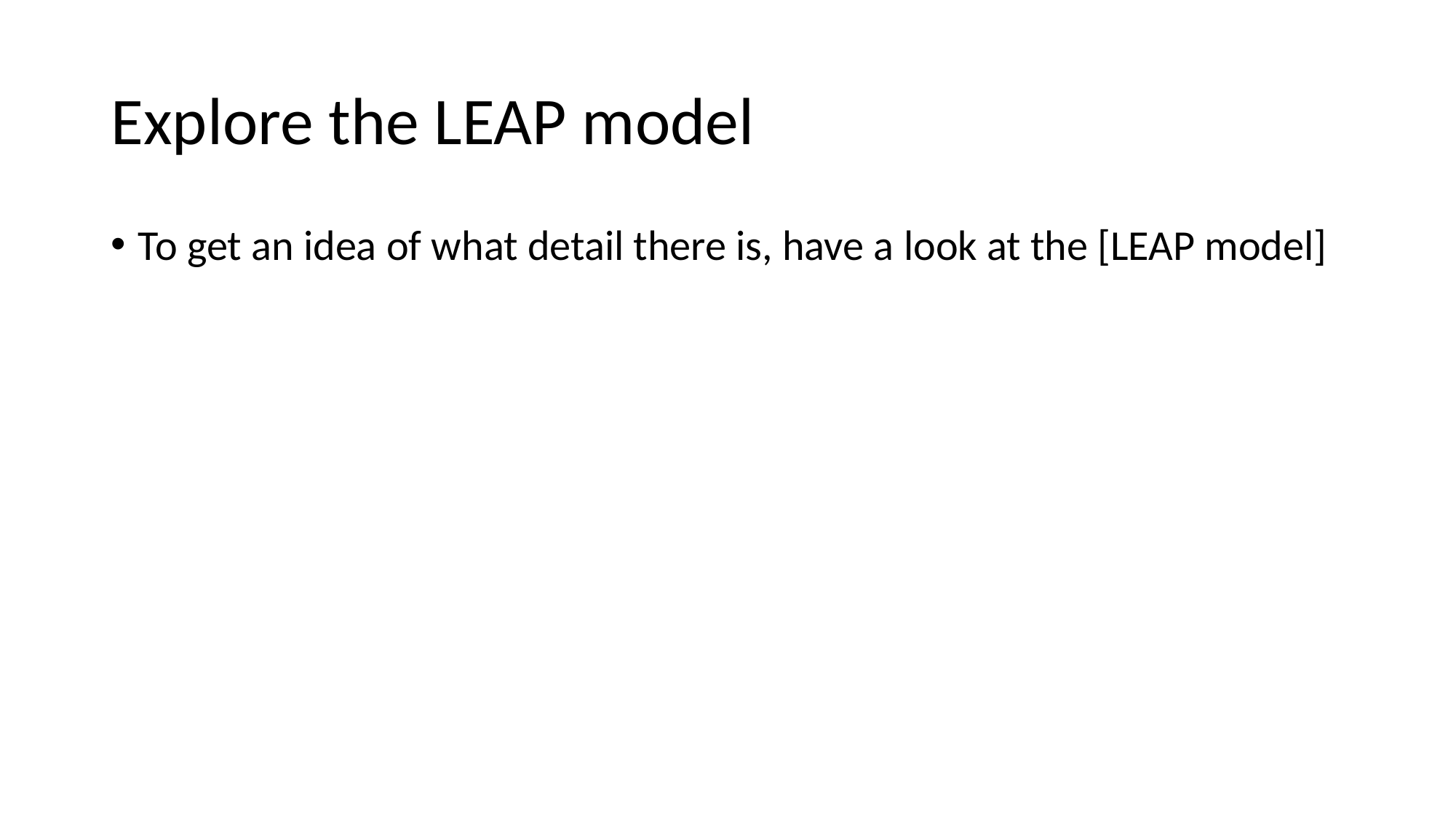

# Explore the LEAP model
To get an idea of what detail there is, have a look at the [LEAP model]